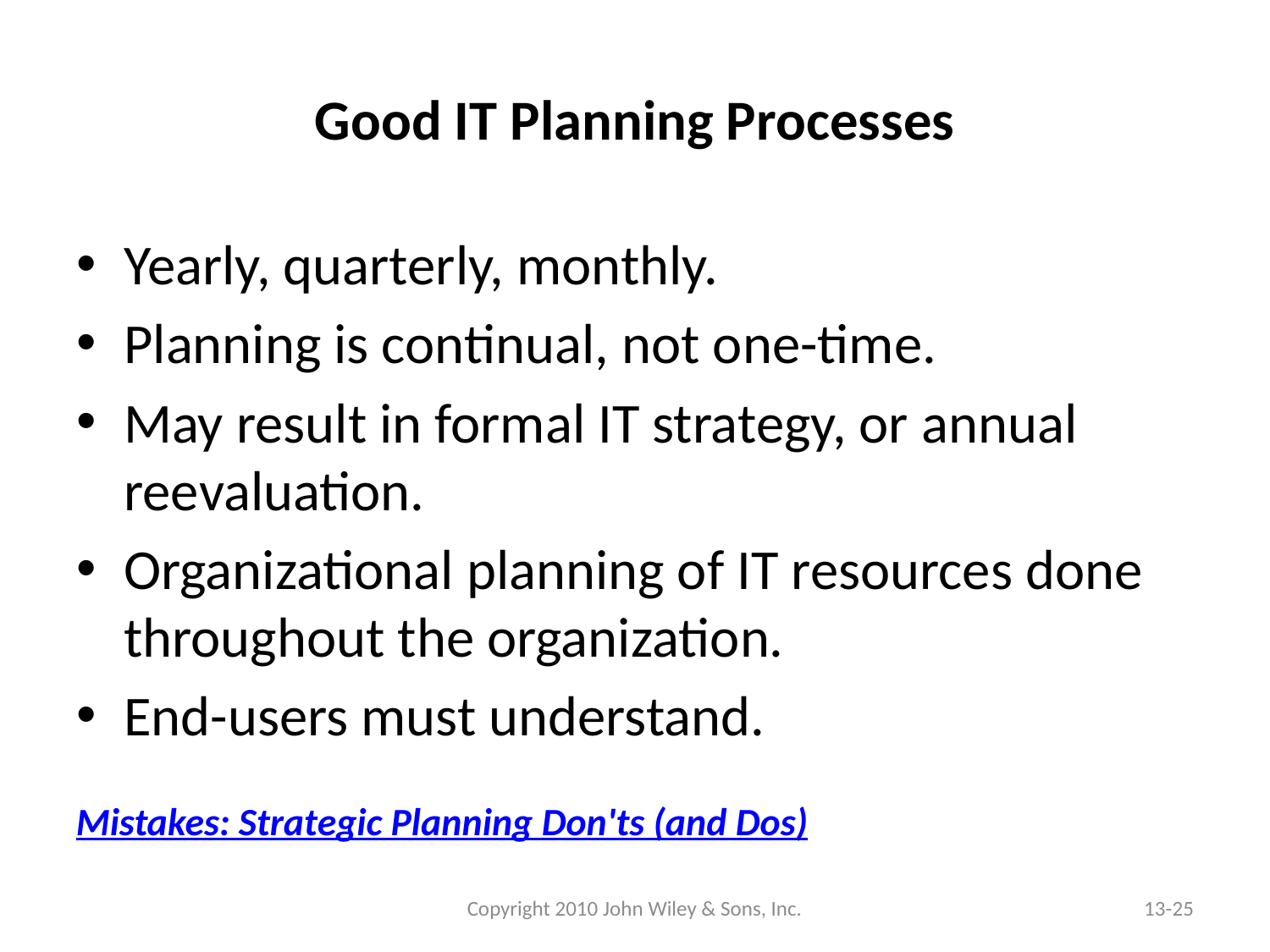

# Good IT Planning Processes
Yearly, quarterly, monthly.
Planning is continual, not one-time.
May result in formal IT strategy, or annual reevaluation.
Organizational planning of IT resources done throughout the organization.
End-users must understand.
Mistakes: Strategic Planning Don'ts (and Dos)

Copyright 2010 John Wiley & Sons, Inc.
13-25